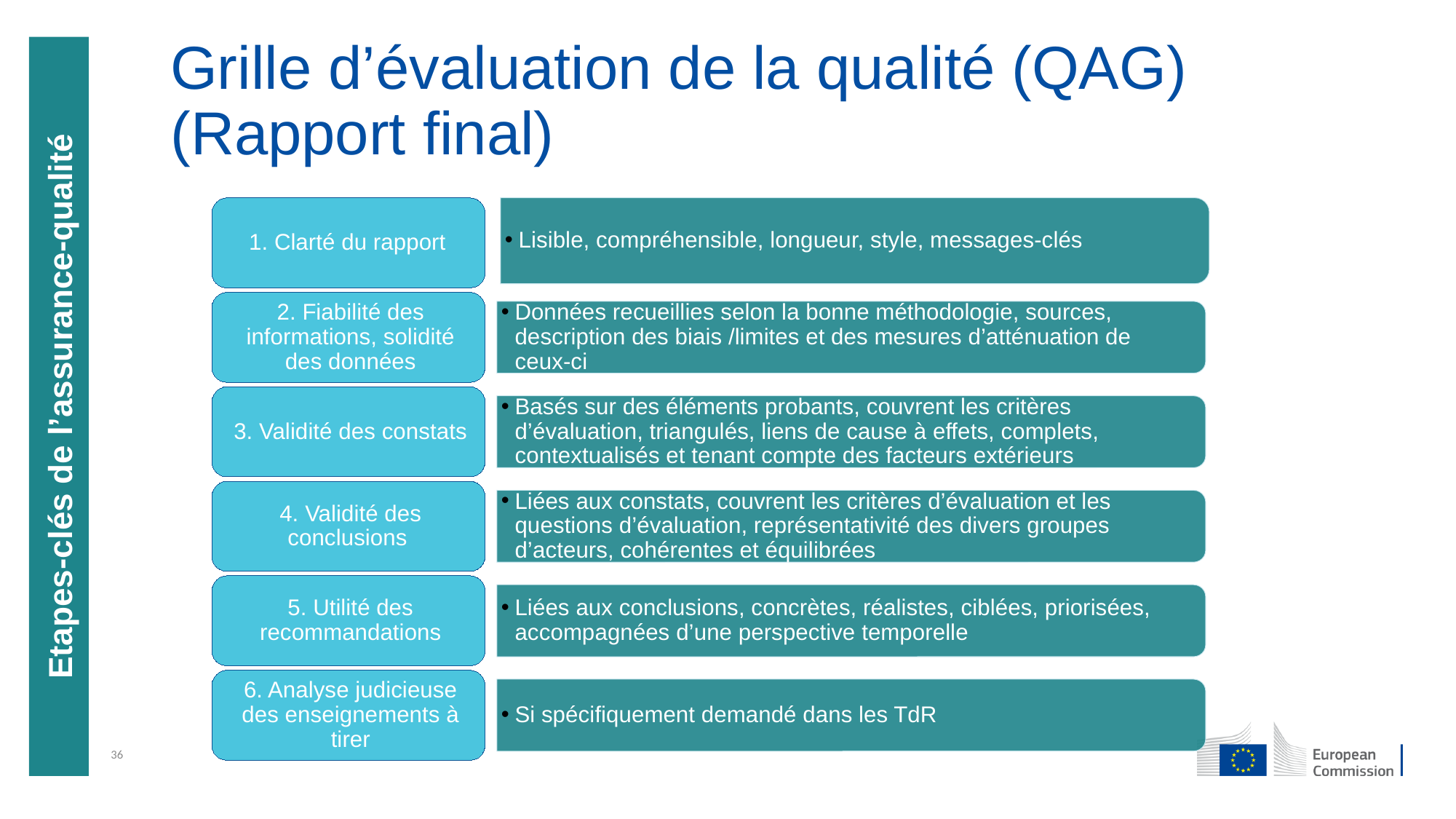

Grille d’évaluation de la qualité (QAG) (Rapport final)
Lisible, compréhensible, longueur, style, messages-clés
1. Clarté du rapport
Données recueillies selon la bonne méthodologie, sources, description des biais /limites et des mesures d’atténuation de ceux-ci
2. Fiabilité des informations, solidité des données
Basés sur des éléments probants, couvrent les critères d’évaluation, triangulés, liens de cause à effets, complets, contextualisés et tenant compte des facteurs extérieurs
3. Validité des constats
Liées aux constats, couvrent les critères d’évaluation et les questions d’évaluation, représentativité des divers groupes d’acteurs, cohérentes et équilibrées
4. Validité des conclusions
Liées aux conclusions, concrètes, réalistes, ciblées, priorisées, accompagnées d’une perspective temporelle
5. Utilité des recommandations
Si spécifiquement demandé dans les TdR
6. Analyse judicieuse des enseignements à tirer
Etapes-clés de l’assurance-qualité
36